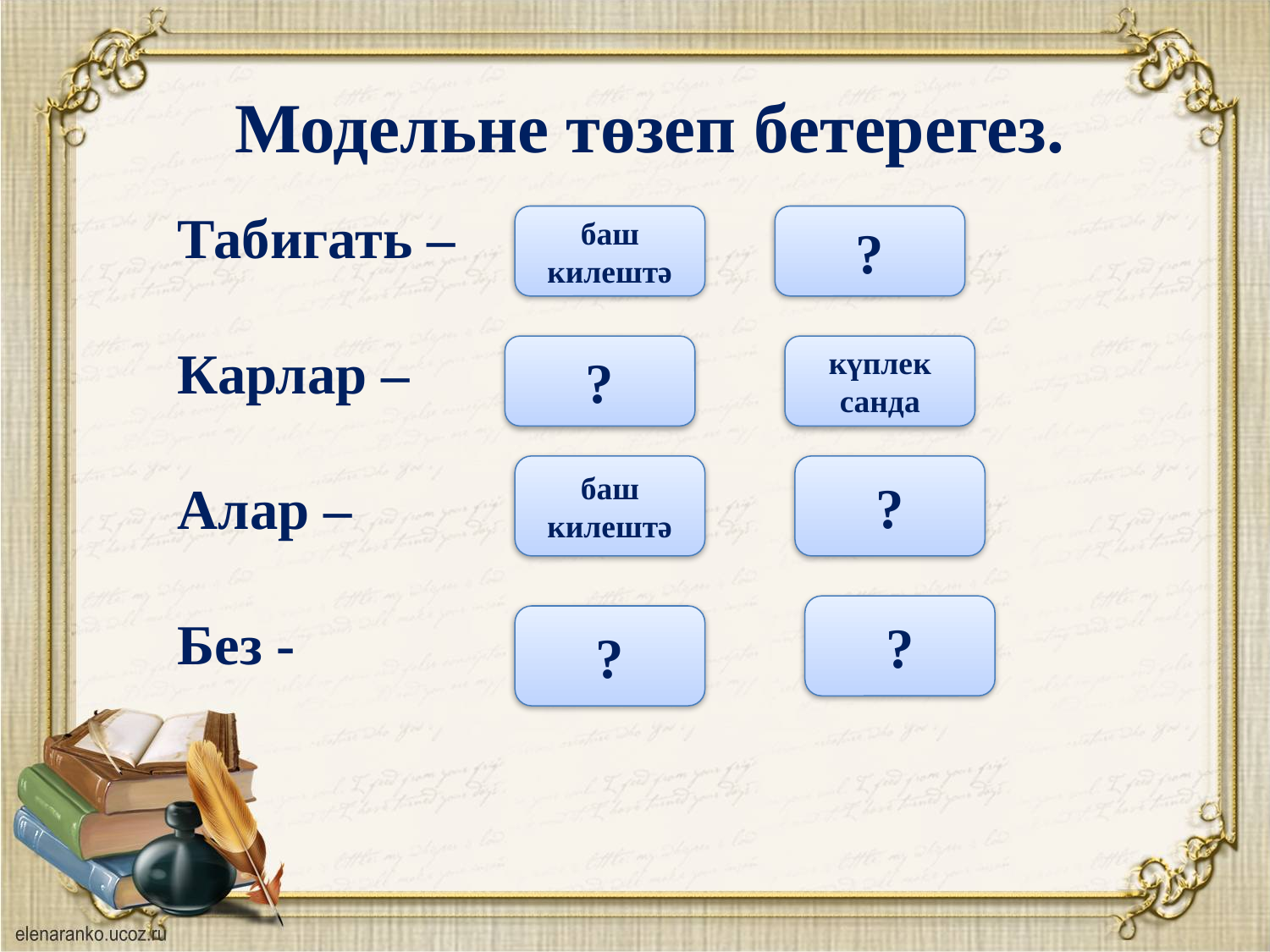

Модельне төзеп бетерегез.
Табигать –

Карлар –

Алар –

Без -

баш килештә
?

?
күплек санда
баш килештә
?

?
?